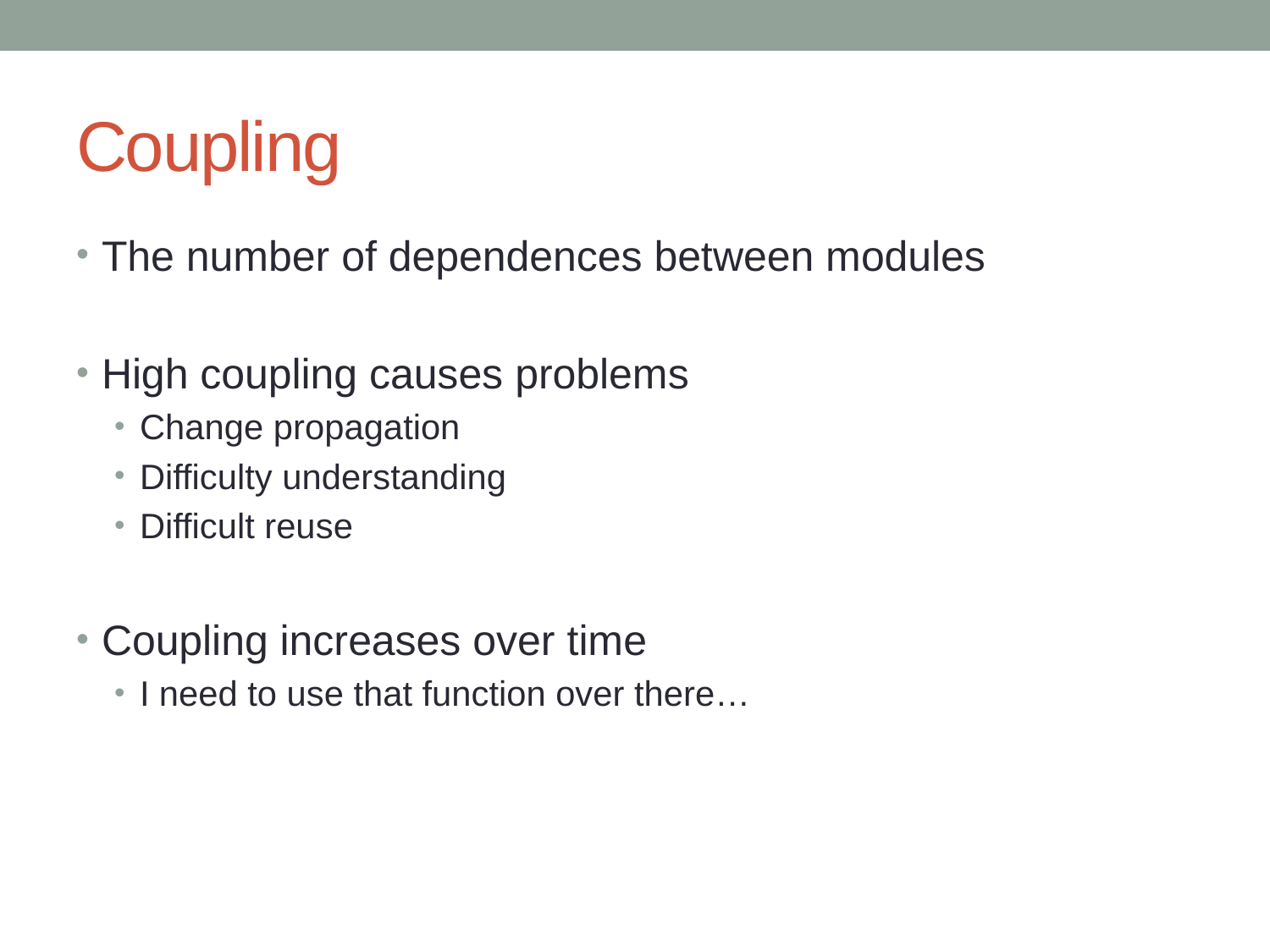

# Coupling
The number of dependences between modules

High coupling causes problems
Change propagation
Difficulty understanding
Difficult reuse

Coupling increases over time
I need to use that function over there…